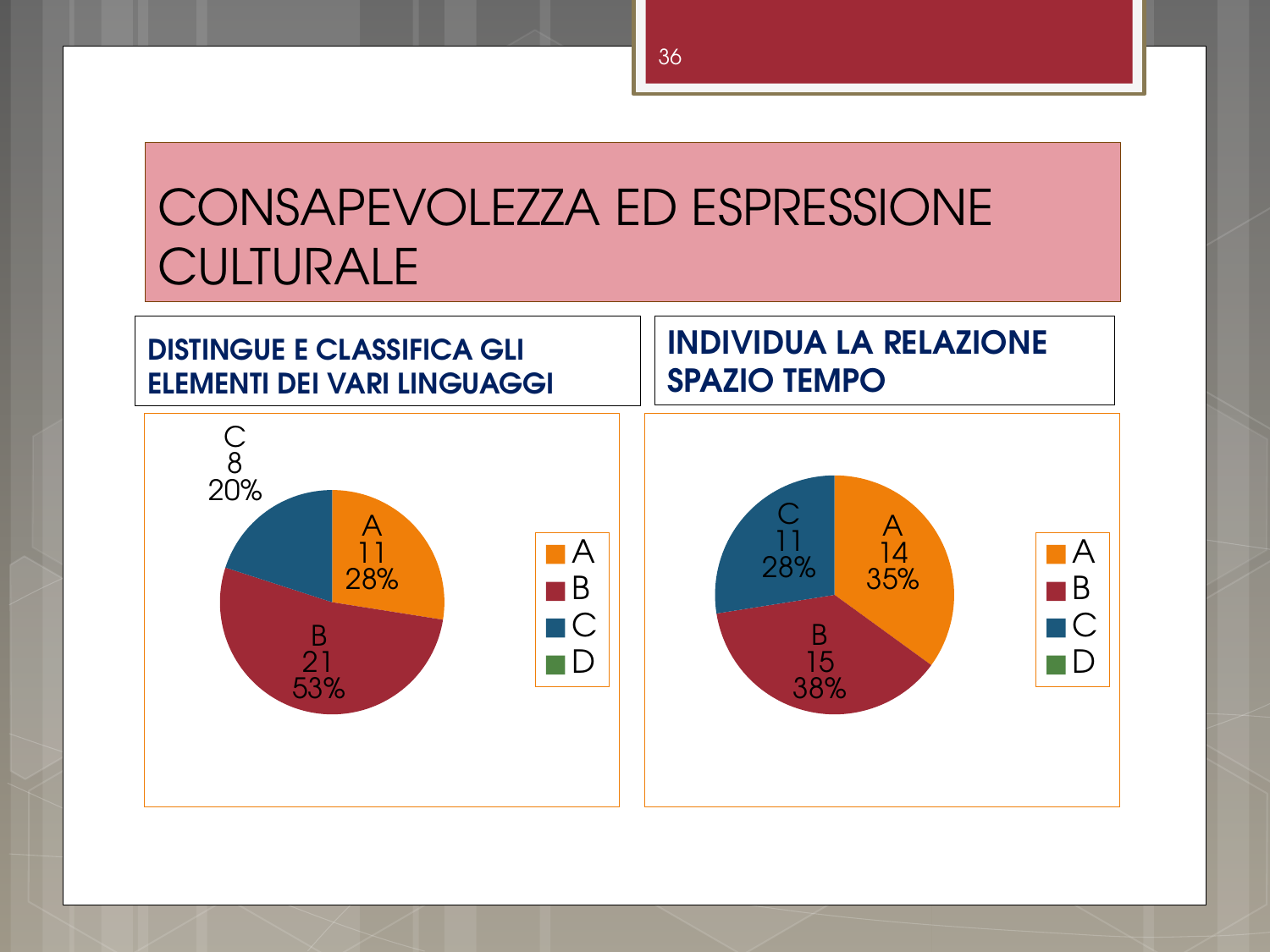

36
# CONSAPEVOLEZZA ED ESPRESSIONE CULTURALE
DISTINGUE E CLASSIFICA GLI ELEMENTI DEI VARI LINGUAGGI
INDIVIDUA LA RELAZIONE SPAZIO TEMPO

### Chart

| Category | Vendite |
|---|---|
| A | 11.0 |
| B | 21.0 |
| C | 8.0 |
| D | 0.0 |

### Chart

| Category | Vendite |
|---|---|
| A | 14.0 |
| B | 15.0 |
| C | 11.0 |
| D | 0.0 |